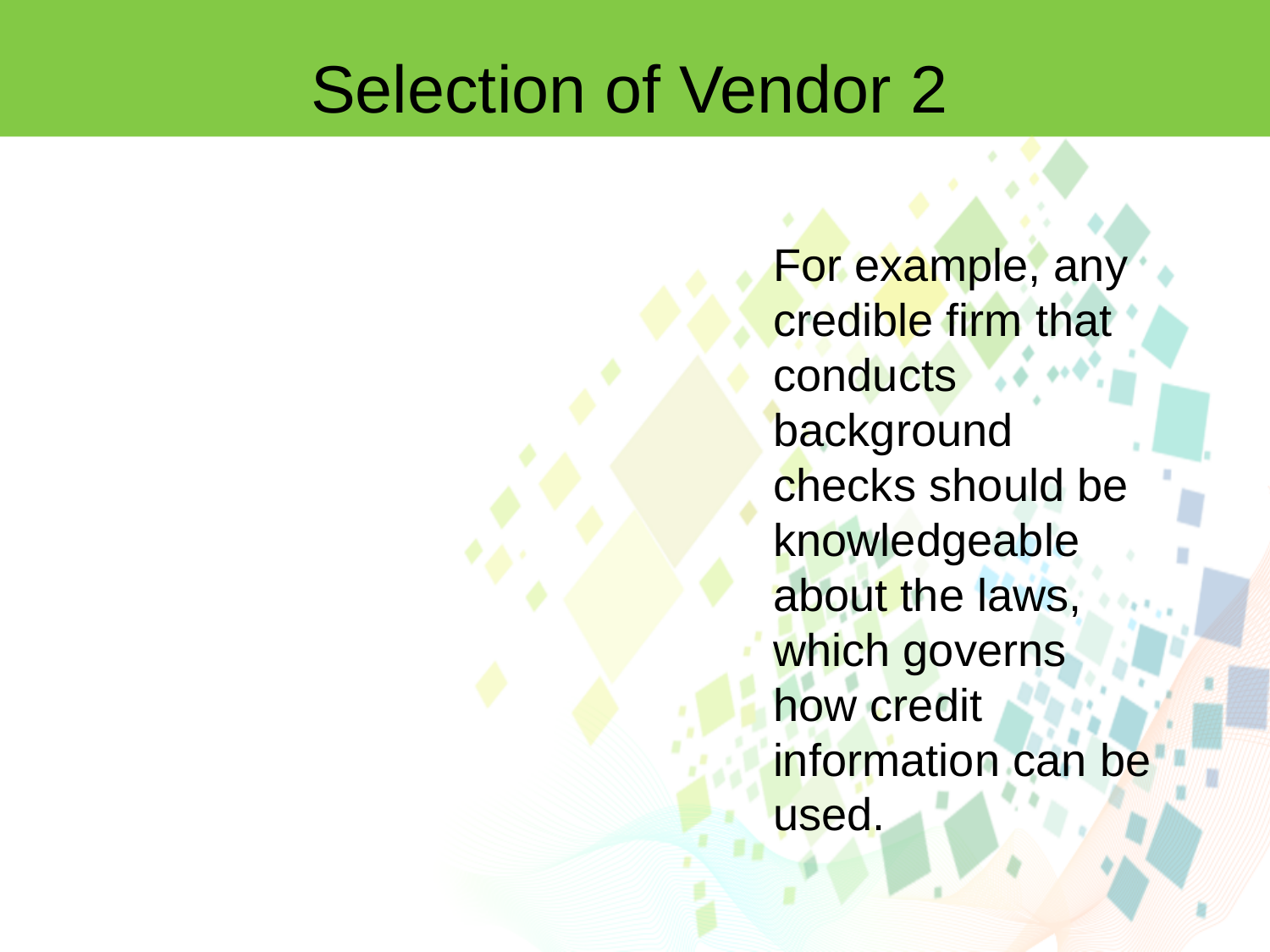

Selection of Vendor 2
For example, any credible firm that
conducts background checks should be knowledgeable about the laws, which governs how credit information can be used.